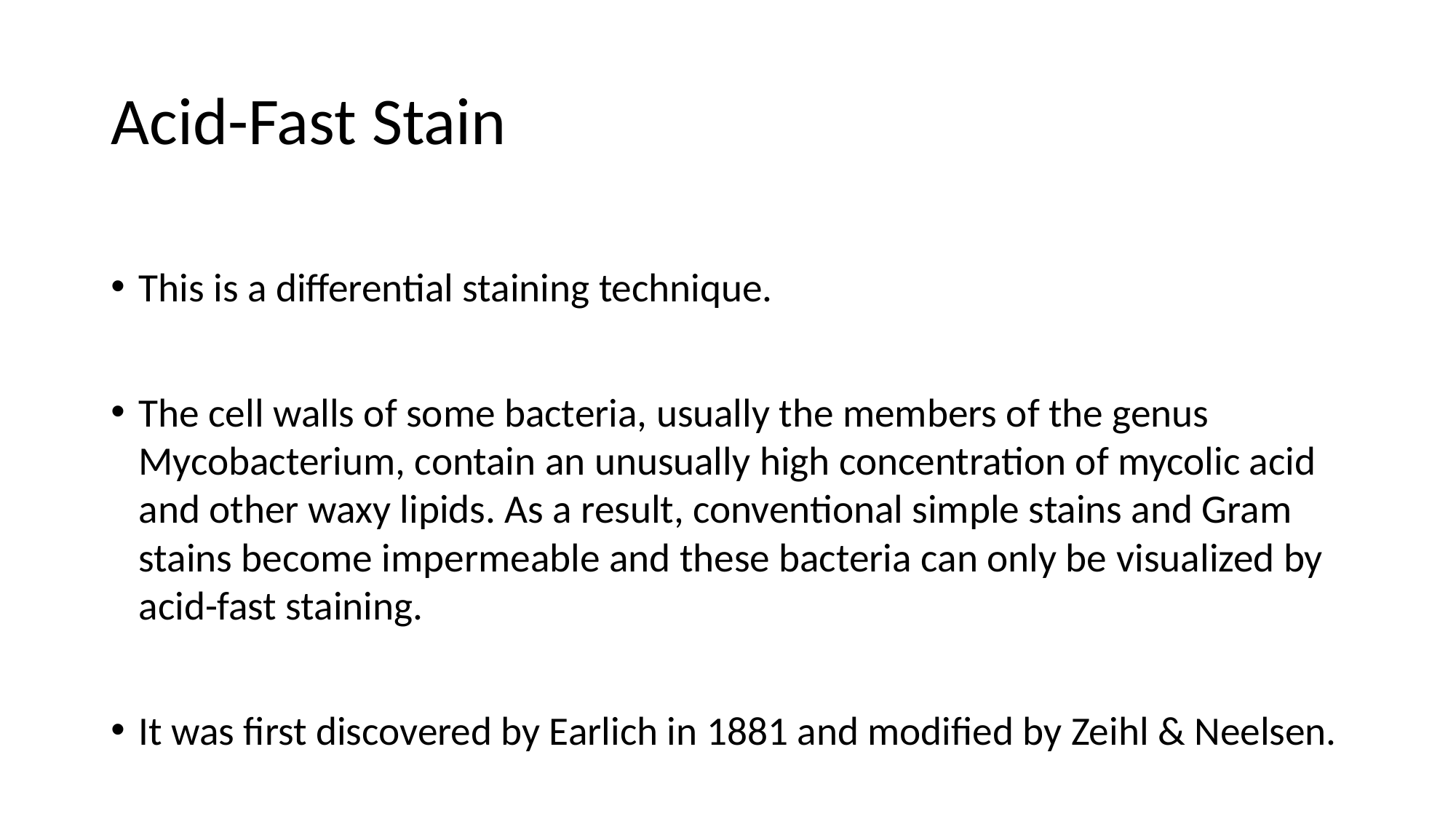

# Acid-Fast Stain
This is a differential staining technique.

The cell walls of some bacteria, usually the members of the genus Mycobacterium, contain an unusually high concentration of mycolic acid and other waxy lipids. As a result, conventional simple stains and Gram stains become impermeable and these bacteria can only be visualized by acid-fast staining.

It was first discovered by Earlich in 1881 and modified by Zeihl & Neelsen.